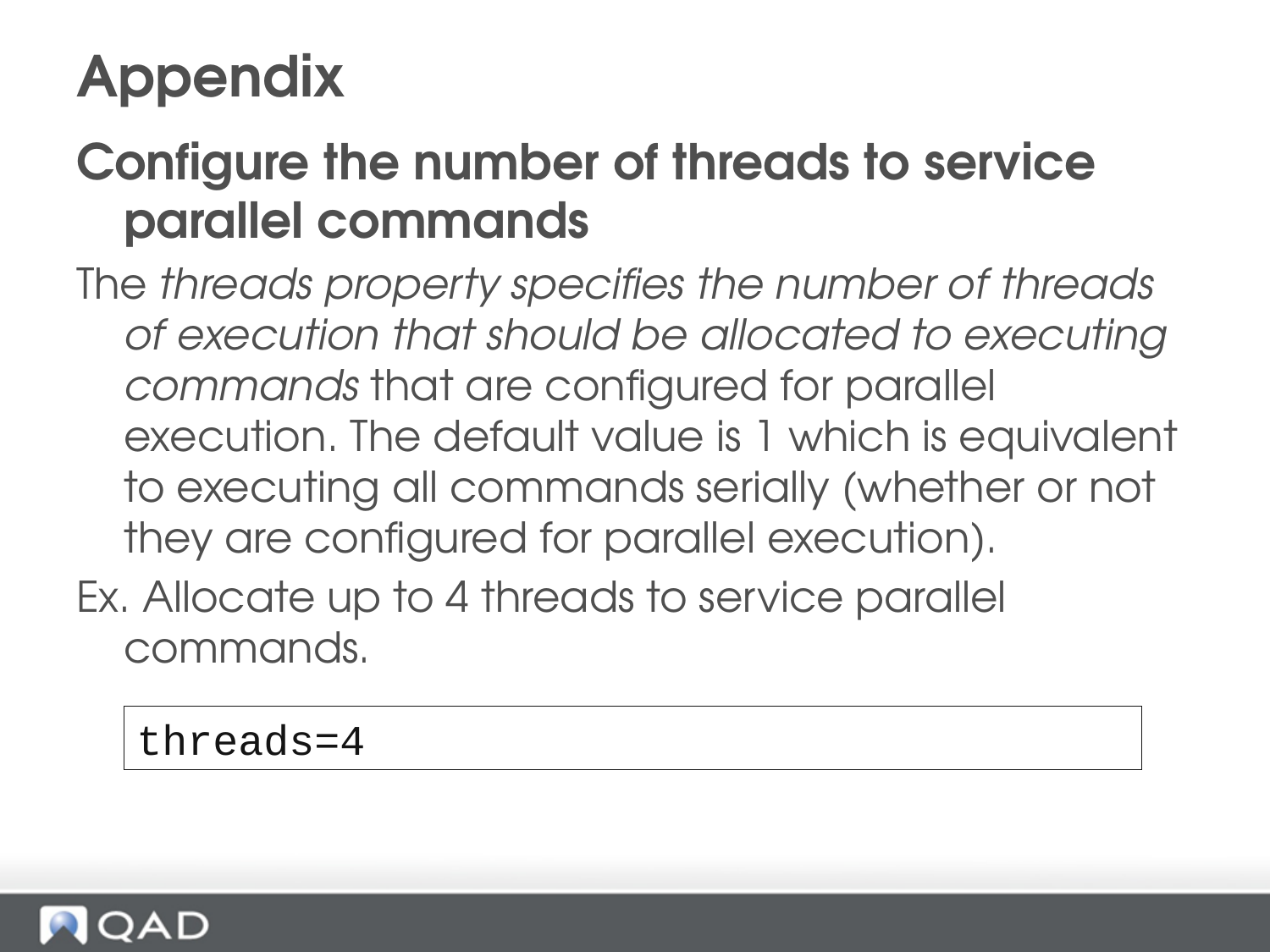

# Appendix
Configure the number of threads to service parallel commands
The threads property specifies the number of threads of execution that should be allocated to executing commands that are configured for parallel execution. The default value is 1 which is equivalent to executing all commands serially (whether or not they are configured for parallel execution).
Ex. Allocate up to 4 threads to service parallel commands.
threads=4